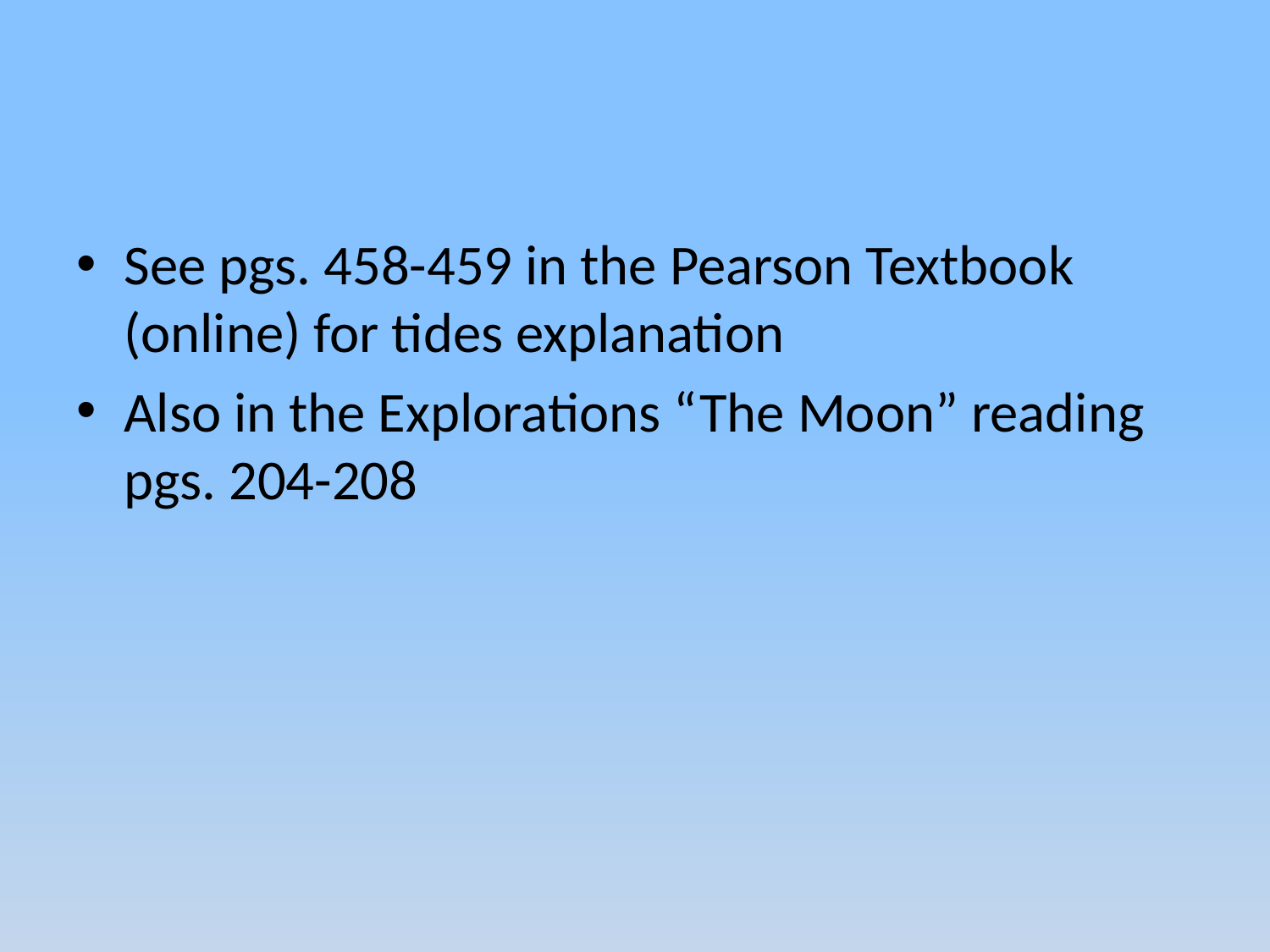

See pgs. 458-459 in the Pearson Textbook (online) for tides explanation
Also in the Explorations “The Moon” reading pgs. 204-208